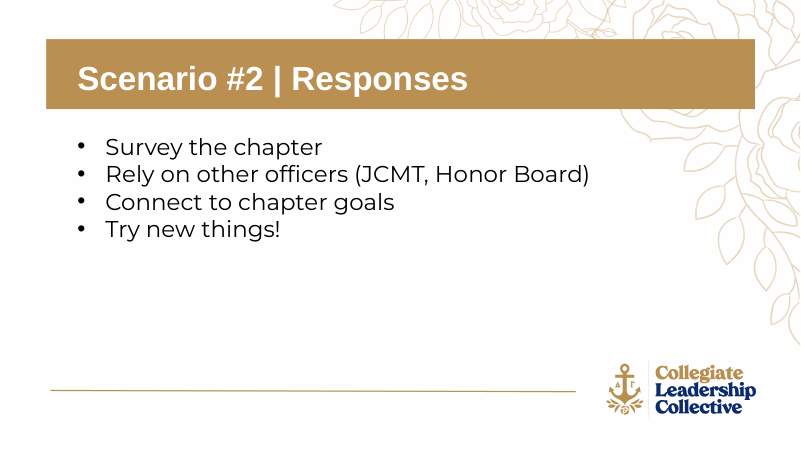

Scenario #2 | Responses
Survey the chapter
Rely on other officers (JCMT, Honor Board)
Connect to chapter goals
Try new things!